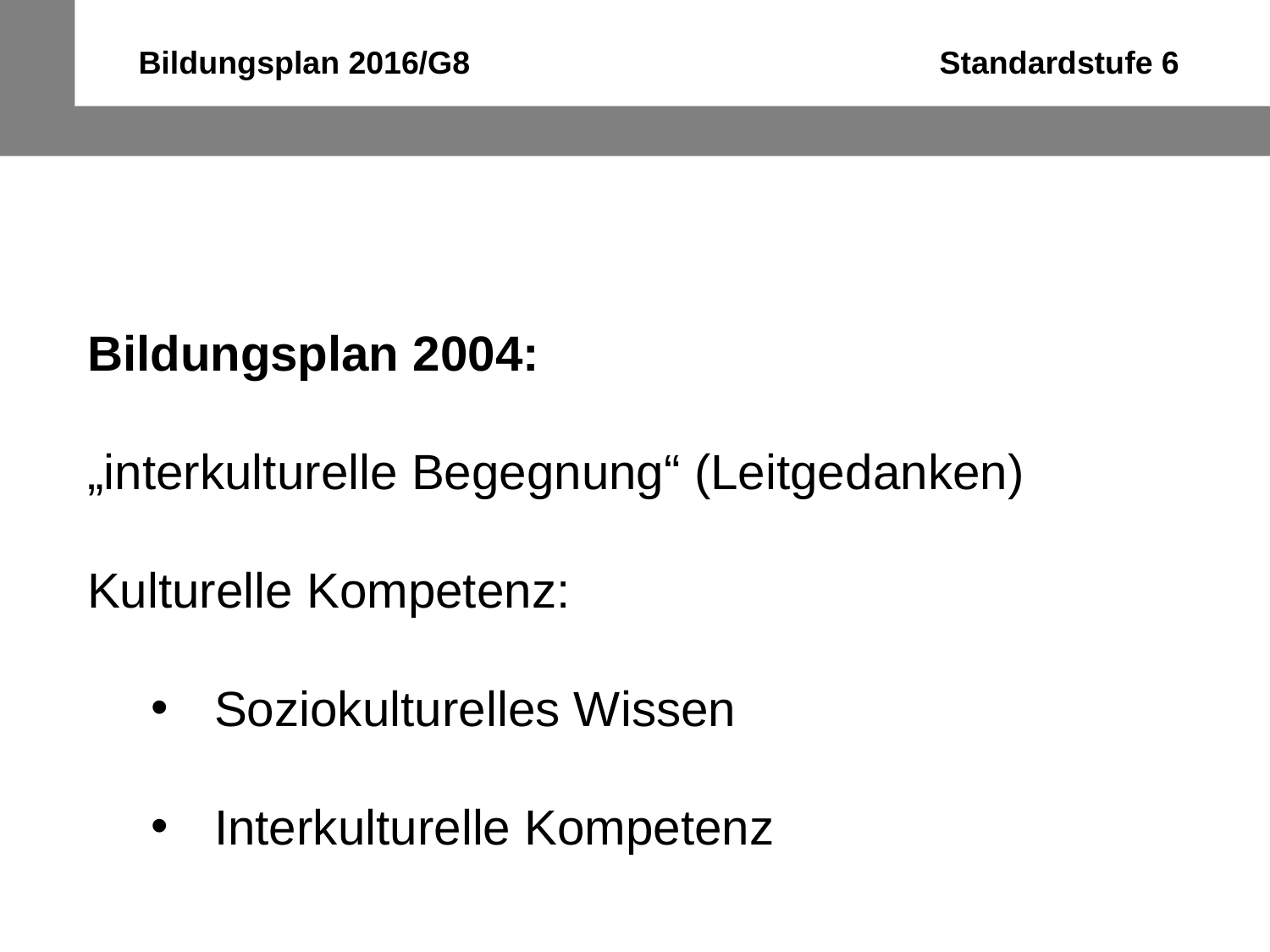

Bildungsplan 2016/G8                                                     Standardstufe 6

Bildungsplan 2004:

„interkulturelle Begegnung“ (Leitgedanken)

Kulturelle Kompetenz:

Soziokulturelles Wissen

Interkulturelle Kompetenz